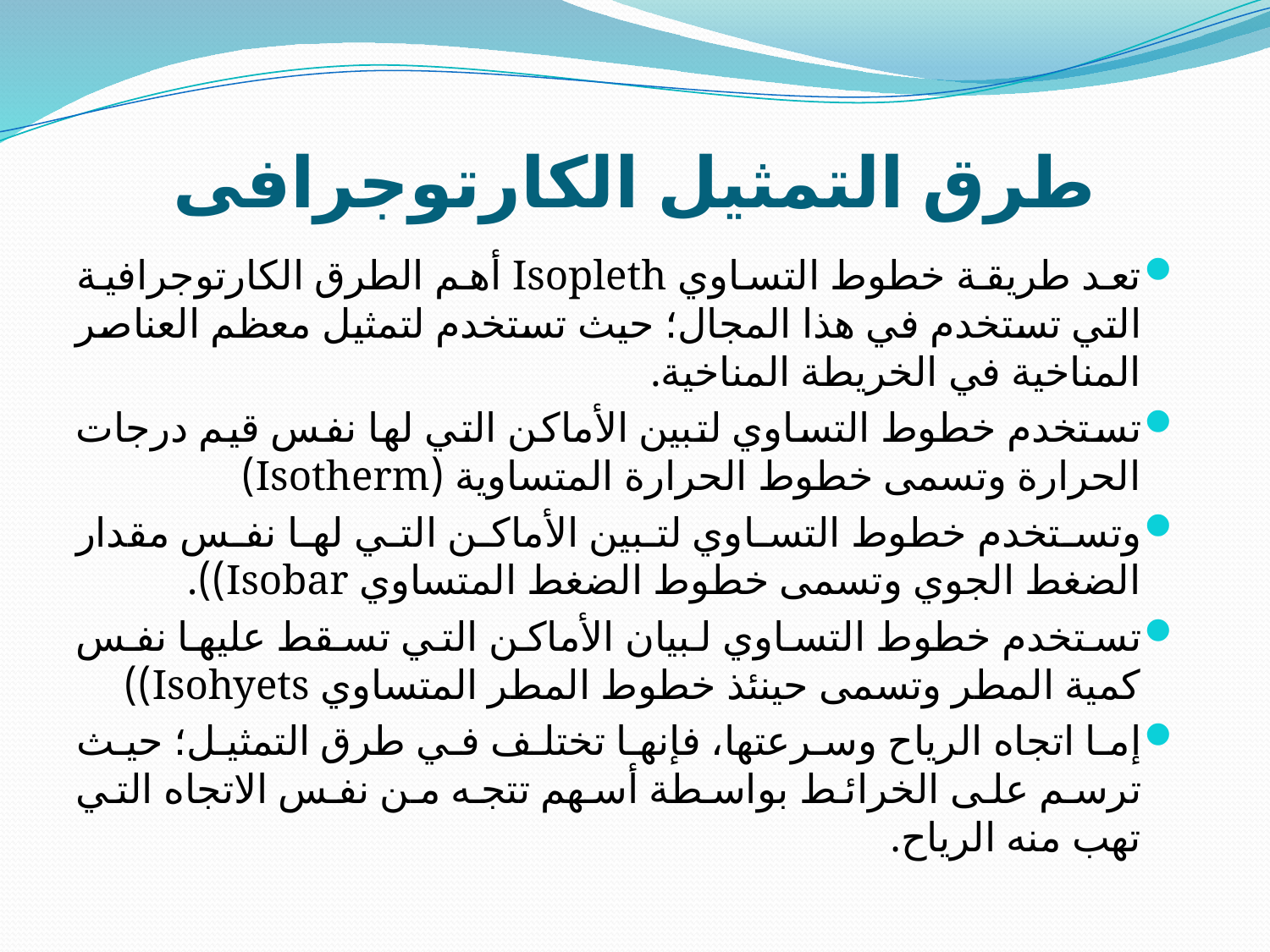

# طرق التمثيل الكارتوجرافى
تعد طريقة خطوط التساوي Isopleth أهم الطرق الكارتوجرافية التي تستخدم في هذا المجال؛ حيث تستخدم لتمثيل معظم العناصر المناخية في الخريطة المناخية.
تستخدم خطوط التساوي لتبين الأماكن التي لها نفس قيم درجات الحرارة وتسمى خطوط الحرارة المتساوية (Isotherm)
وتستخدم خطوط التساوي لتبين الأماكن التي لها نفس مقدار الضغط الجوي وتسمى خطوط الضغط المتساوي Isobar)).
تستخدم خطوط التساوي لبيان الأماكن التي تسقط عليها نفس كمية المطر وتسمى حينئذ خطوط المطر المتساوي Isohyets))
إما اتجاه الرياح وسرعتها، فإنها تختلف في طرق التمثيل؛ حيث ترسم على الخرائط بواسطة أسهم تتجه من نفس الاتجاه التي تهب منه الرياح.